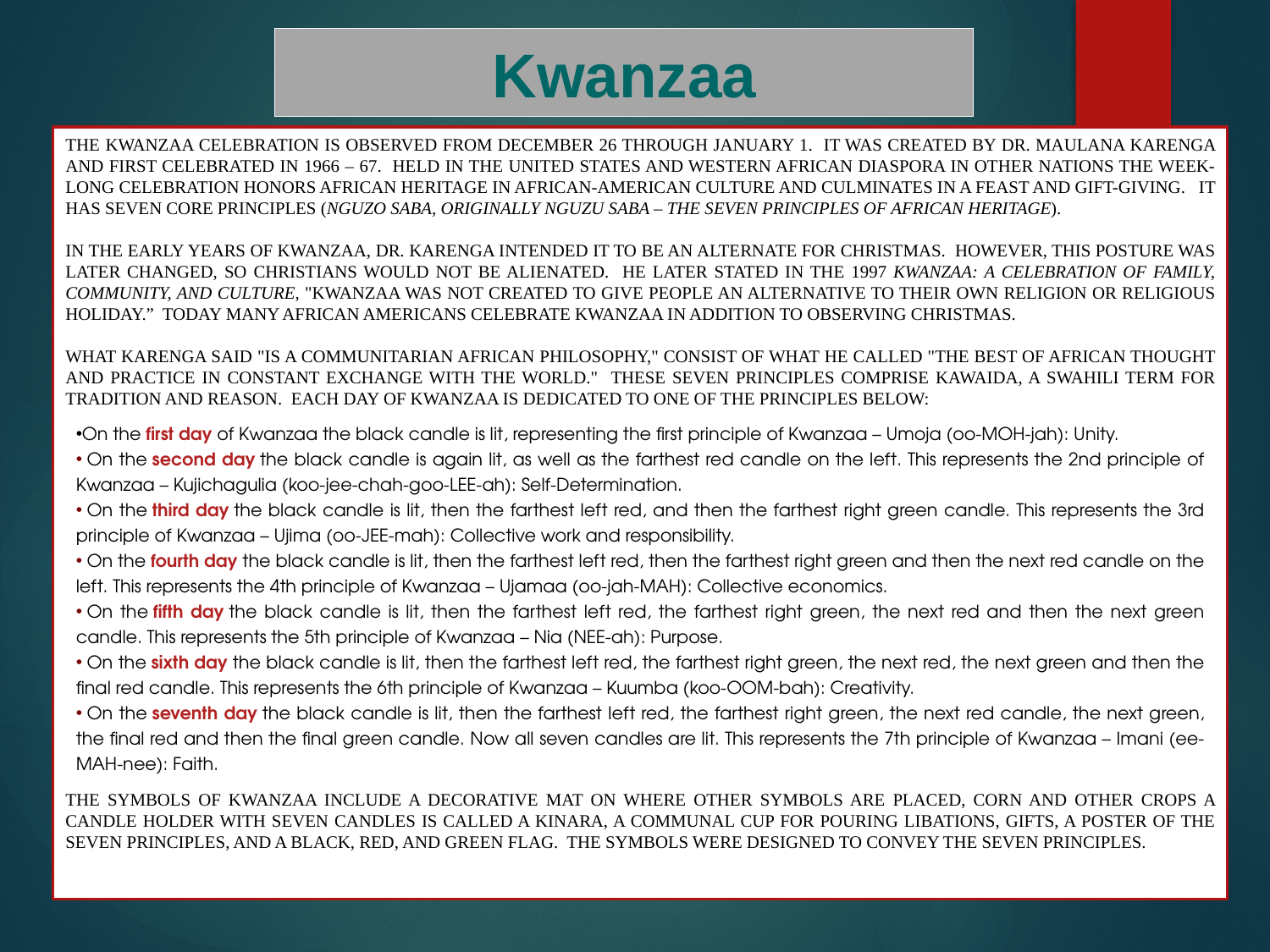

# Kwanzaa
The Kwanzaa Celebration is observed from December 26 through January 1.  It was created by Dr. Maulana Karenga and first celebrated in 1966 – 67.  Held in the United States and Western African Diaspora in other nations the week-long celebration honors African heritage in African-American culture and culminates in a feast and gift-giving.   It has seven core principles (Nguzo Saba, originally Nguzu Saba – the seven principles of African Heritage).

In the early years of Kwanzaa, Dr. Karenga intended it to be an alternate for Christmas.  However, this posture was later changed, so Christians would not be alienated.  He later stated in the 1997 Kwanzaa: A Celebration of Family, Community, and Culture, "Kwanzaa was not created to give people an alternative to their own religion or religious holiday.”  Today many African Americans celebrate Kwanzaa in addition to observing Christmas.

What Karenga said "is a communitarian African philosophy," consist of what he called "the best of African thought and practice in constant exchange with the world."  These seven principles comprise Kawaida, a Swahili term for tradition and reason.  Each day of Kwanzaa is dedicated to one of the principles below:

The symbols of Kwanzaa include a decorative mat on where other symbols are placed, corn and other crops a candle holder with seven candles is called a kinara, a communal cup for pouring libations, gifts, a poster of the seven principles, and a black, red, and green flag.  The symbols were designed to convey the seven principles.
On the first day of Kwanzaa the black candle is lit, representing the first principle of Kwanzaa – Umoja (oo-MOH-jah): Unity.
 On the second day the black candle is again lit, as well as the farthest red candle on the left. This represents the 2nd principle of Kwanzaa – Kujichagulia (koo-jee-chah-goo-LEE-ah): Self-Determination.
 On the third day the black candle is lit, then the farthest left red, and then the farthest right green candle. This represents the 3rd principle of Kwanzaa – Ujima (oo-JEE-mah): Collective work and responsibility.
 On the fourth day the black candle is lit, then the farthest left red, then the farthest right green and then the next red candle on the left. This represents the 4th principle of Kwanzaa – Ujamaa (oo-jah-MAH): Collective economics.
 On the fifth day the black candle is lit, then the farthest left red, the farthest right green, the next red and then the next green candle. This represents the 5th principle of Kwanzaa – Nia (NEE-ah): Purpose.
 On the sixth day the black candle is lit, then the farthest left red, the farthest right green, the next red, the next green and then the final red candle. This represents the 6th principle of Kwanzaa – Kuumba (koo-OOM-bah): Creativity.
 On the seventh day the black candle is lit, then the farthest left red, the farthest right green, the next red candle, the next green, the final red and then the final green candle. Now all seven candles are lit. This represents the 7th principle of Kwanzaa – Imani (ee-MAH-nee): Faith.